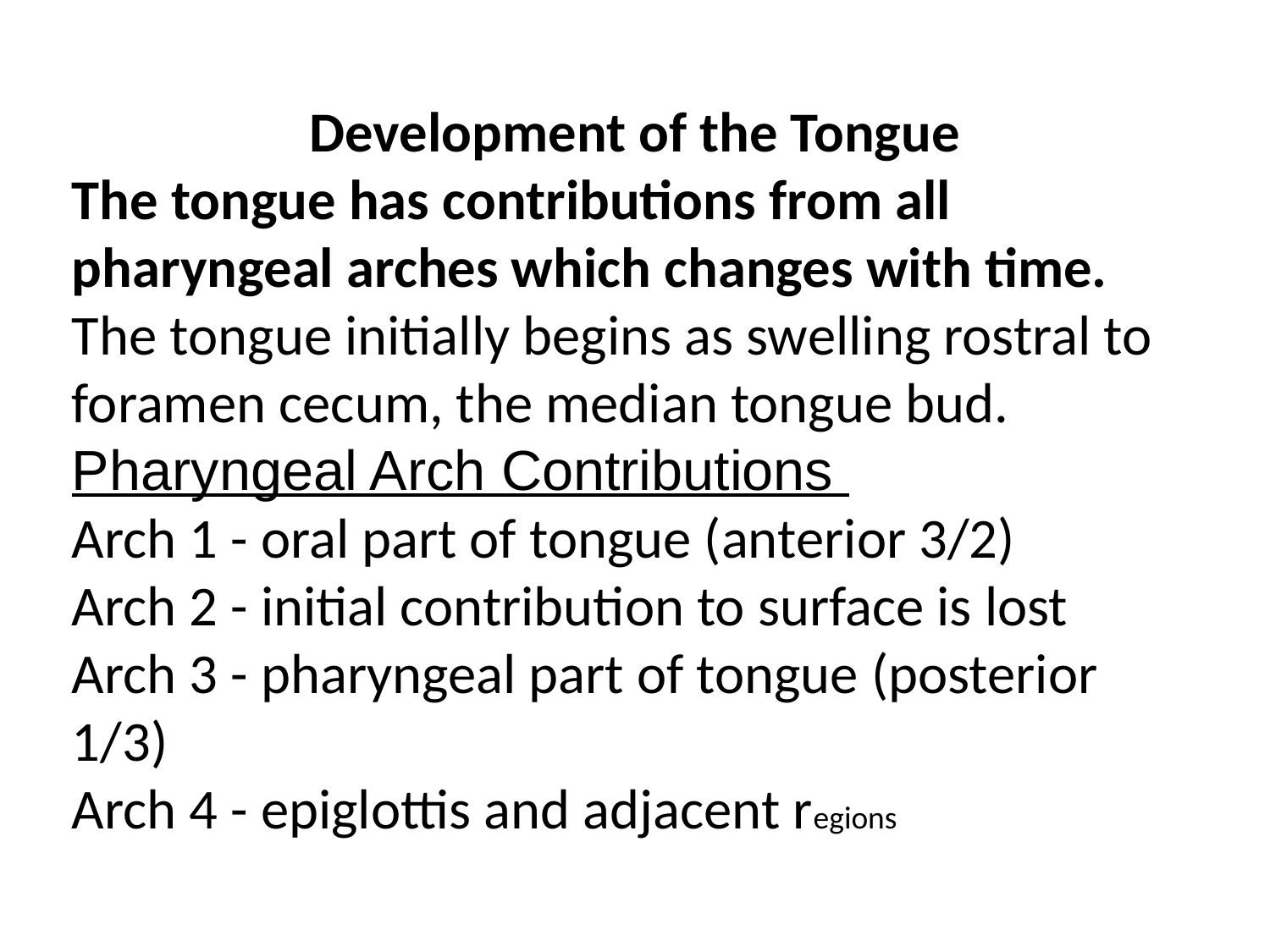

Development of the Tongue
The tongue has contributions from all pharyngeal arches which changes with time. The tongue initially begins as swelling rostral to foramen cecum, the median tongue bud.
Pharyngeal Arch Contributions
Arch 1 - oral part of tongue (anterior 3/2)
Arch 2 - initial contribution to surface is lost
Arch 3 - pharyngeal part of tongue (posterior 1/3)
Arch 4 - epiglottis and adjacent regions